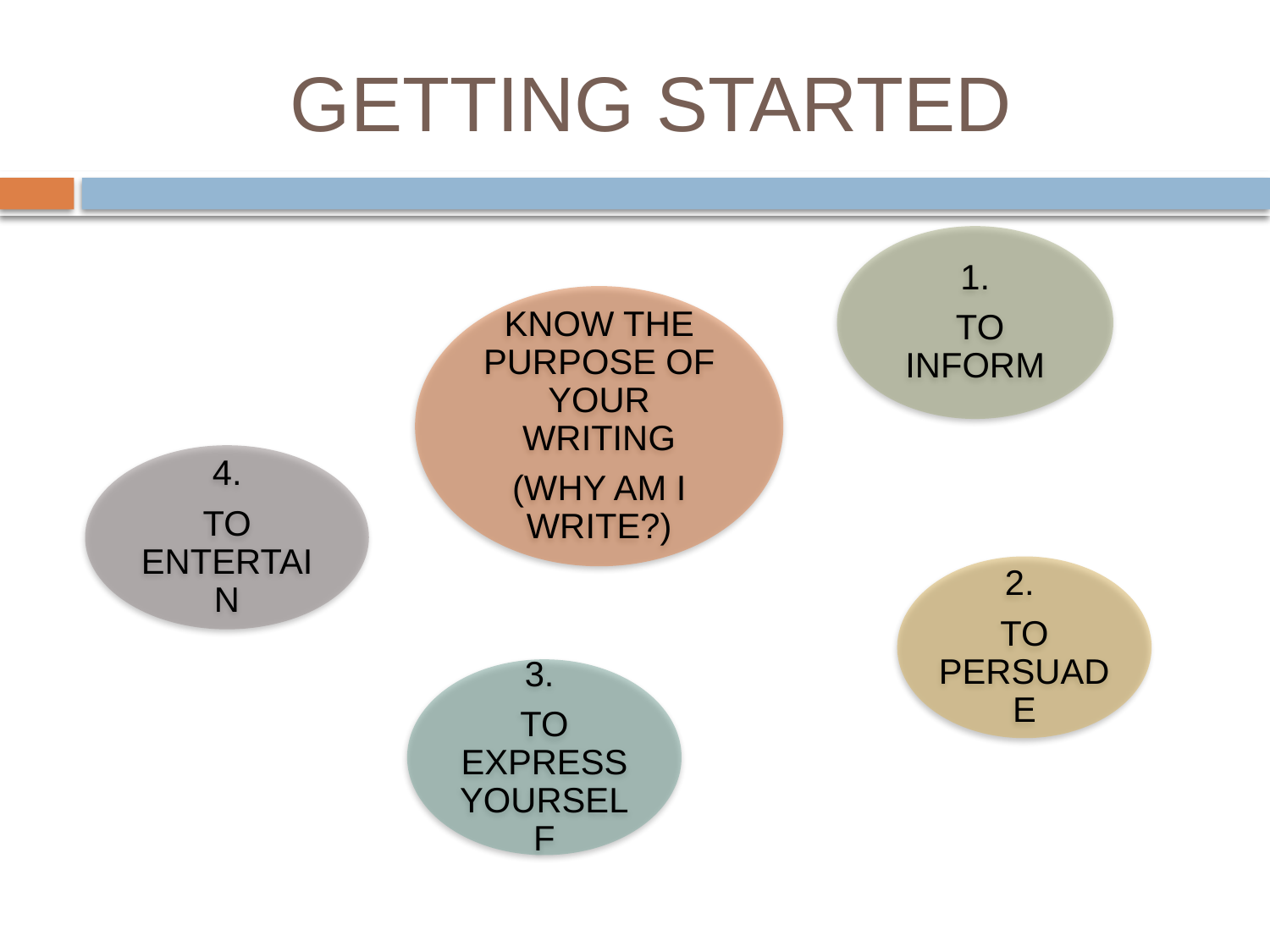

# GETTING STARTED
KNOW THE PURPOSE OF YOUR WRITING
(WHY AM I WRITE?)
1.
 TO INFORM
2.
TO PERSUADE
3.
TO EXPRESS YOURSELF
4.
TO ENTERTAIN